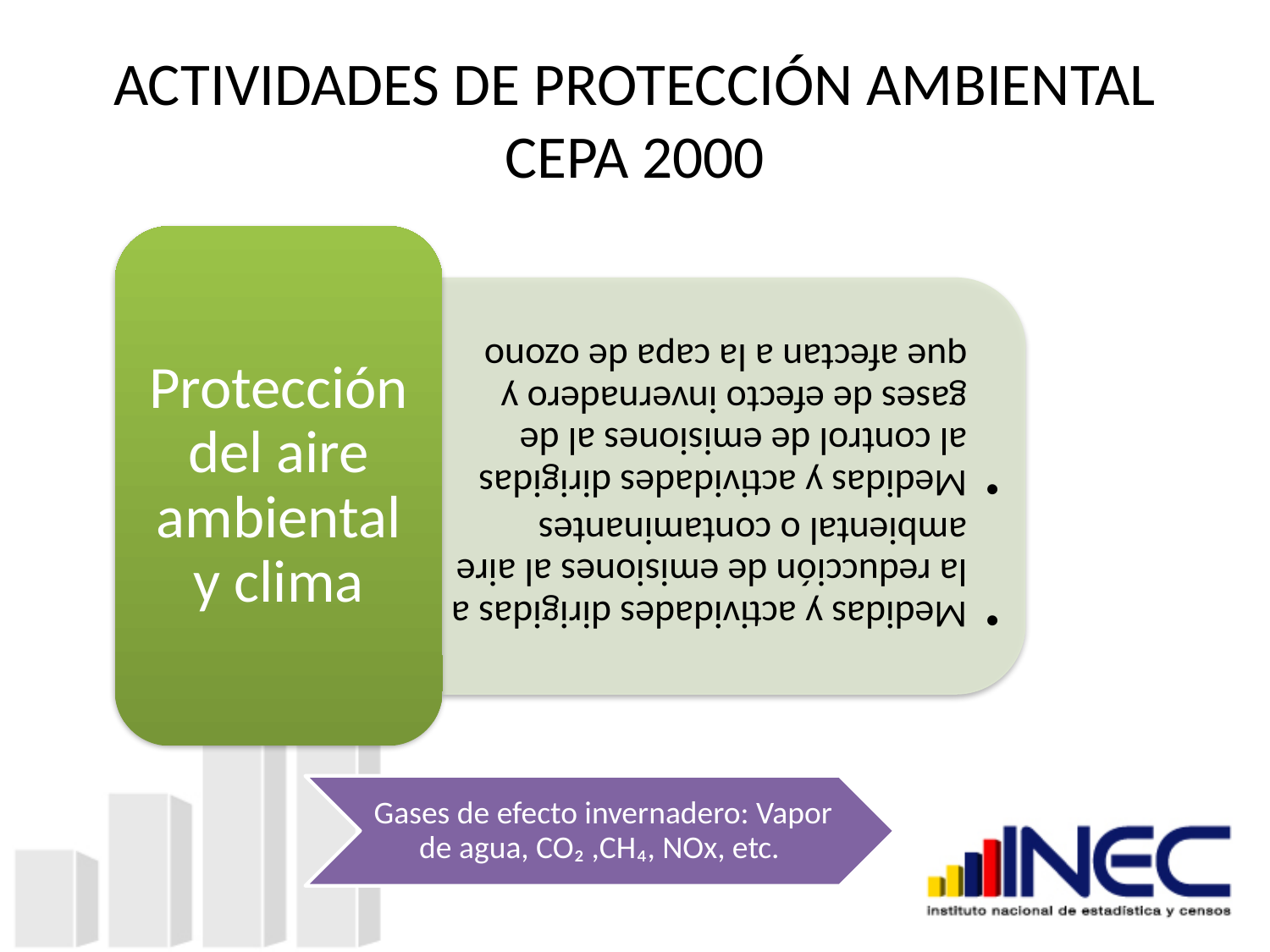

# ACTIVIDADES DE PROTECCIÓN AMBIENTAL CEPA 2000
Medidas y actividades dirigidas a la reducción de emisiones al aire ambiental o contaminantes
Medidas y actividades dirigidas al control de emisiones al de gases de efecto invernadero y que afectan a la capa de ozono
Protección del aire ambiental y clima
Gases de efecto invernadero: Vapor de agua, CO₂ ,CH₄, NOx, etc.